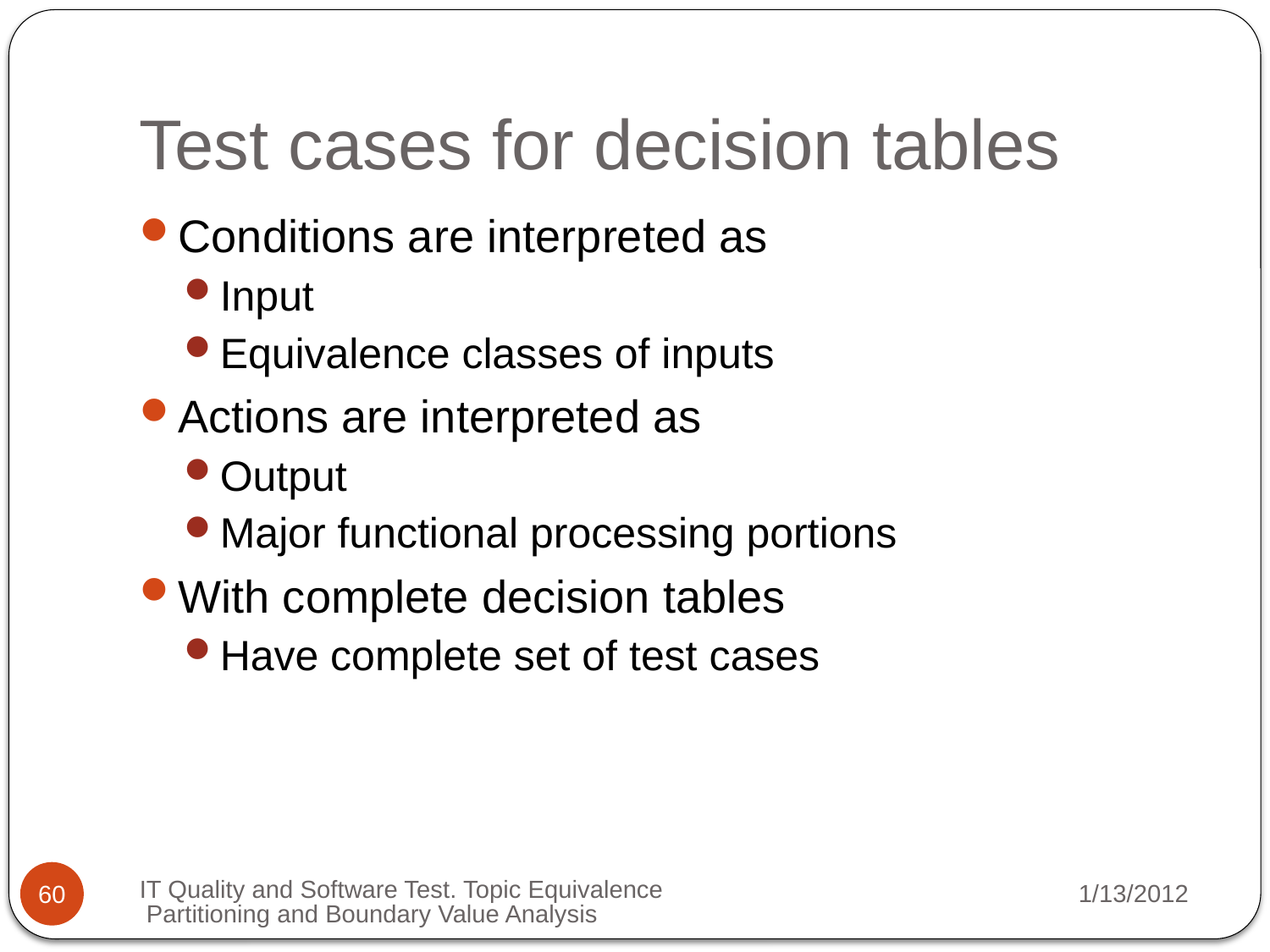

# Test cases for decision tables
Conditions are interpreted as
Input
Equivalence classes of inputs
Actions are interpreted as
Output
Major functional processing portions
With complete decision tables
Have complete set of test cases
IT Quality and Software Test. Topic Equivalence Partitioning and Boundary Value Analysis
1/13/2012
60